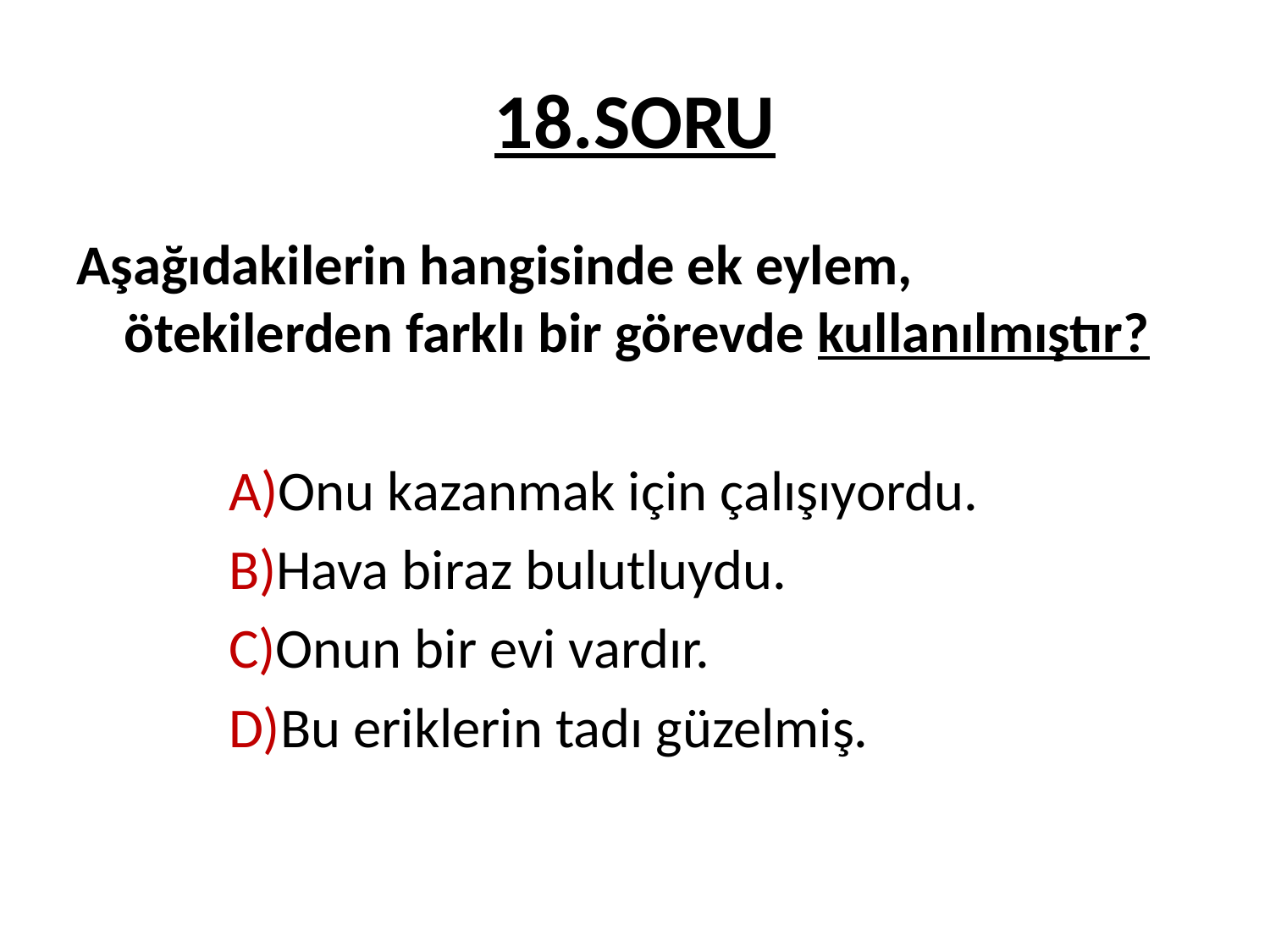

# 18.SORU
Aşağıdakilerin hangisinde ek eylem, ötekilerden farklı bir görevde kullanılmıştır?

            A)Onu kazanmak için çalışıyordu.
            B)Hava biraz bulutluydu.
            C)Onun bir evi vardır.
            D)Bu eriklerin tadı güzelmiş.